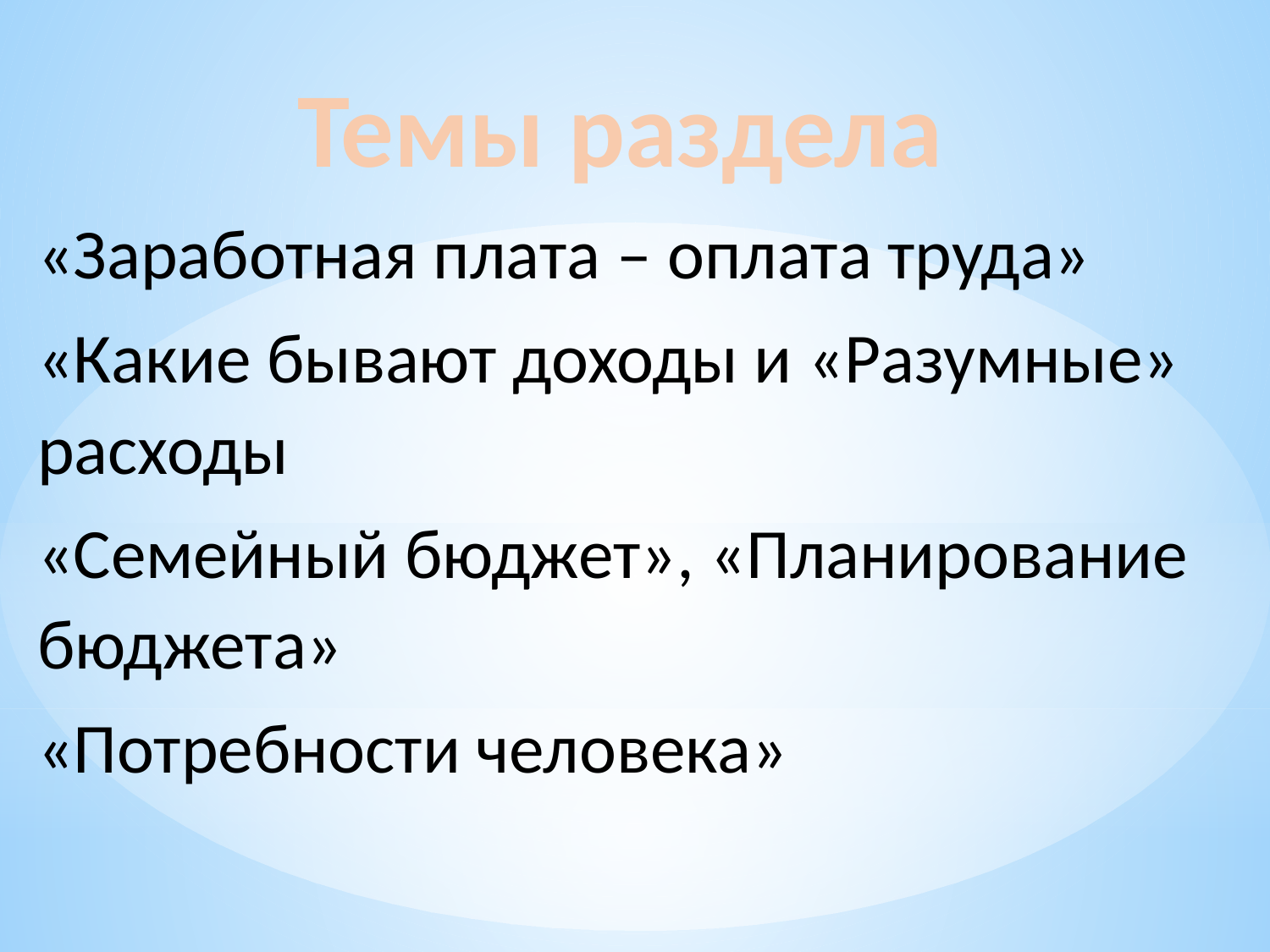

Темы раздела
«Заработная плата – оплата труда»
«Какие бывают доходы и «Разумные» расходы
«Семейный бюджет», «Планирование бюджета»
«Потребности человека»